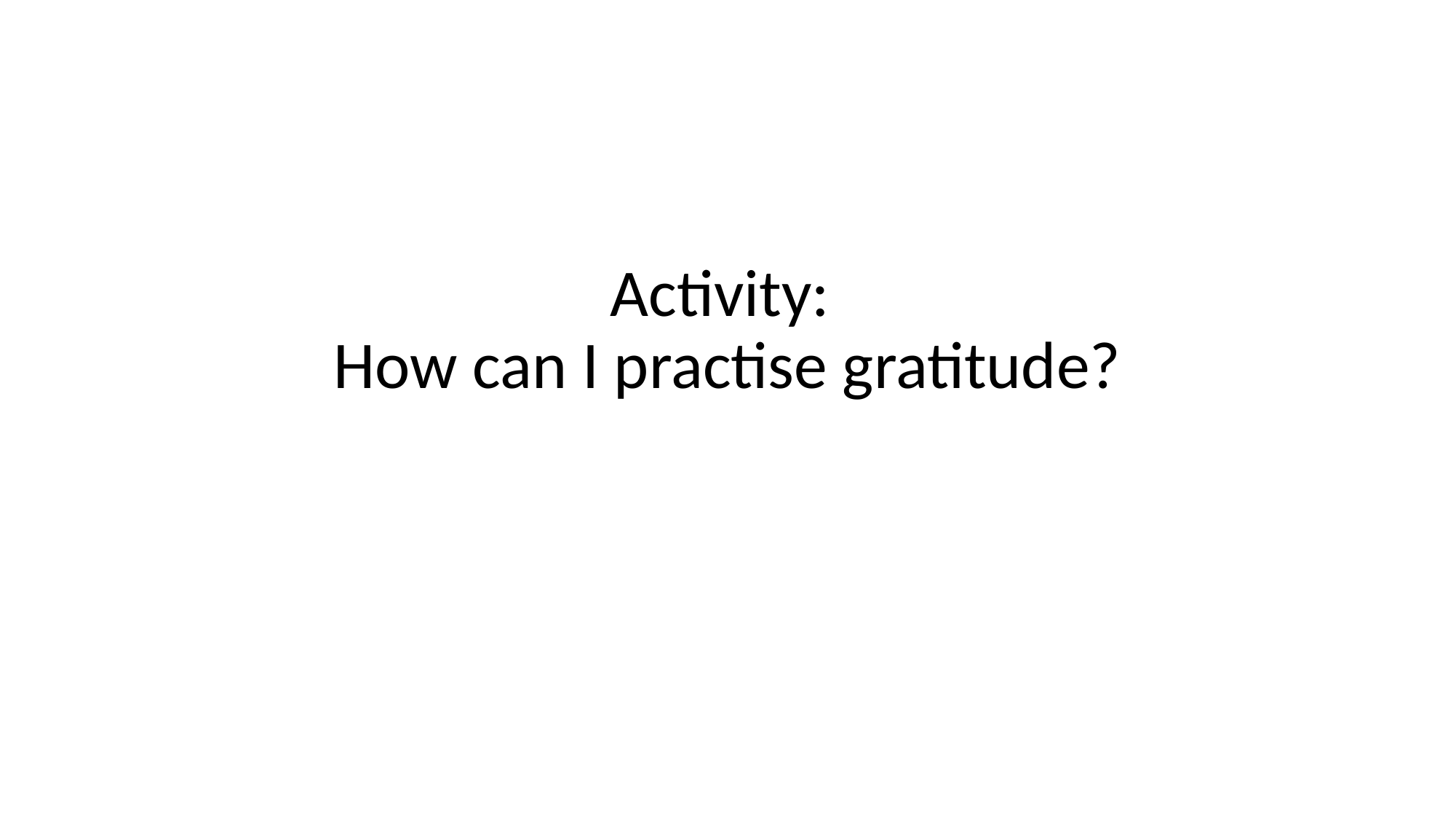

# Activity: How can I practise gratitude?